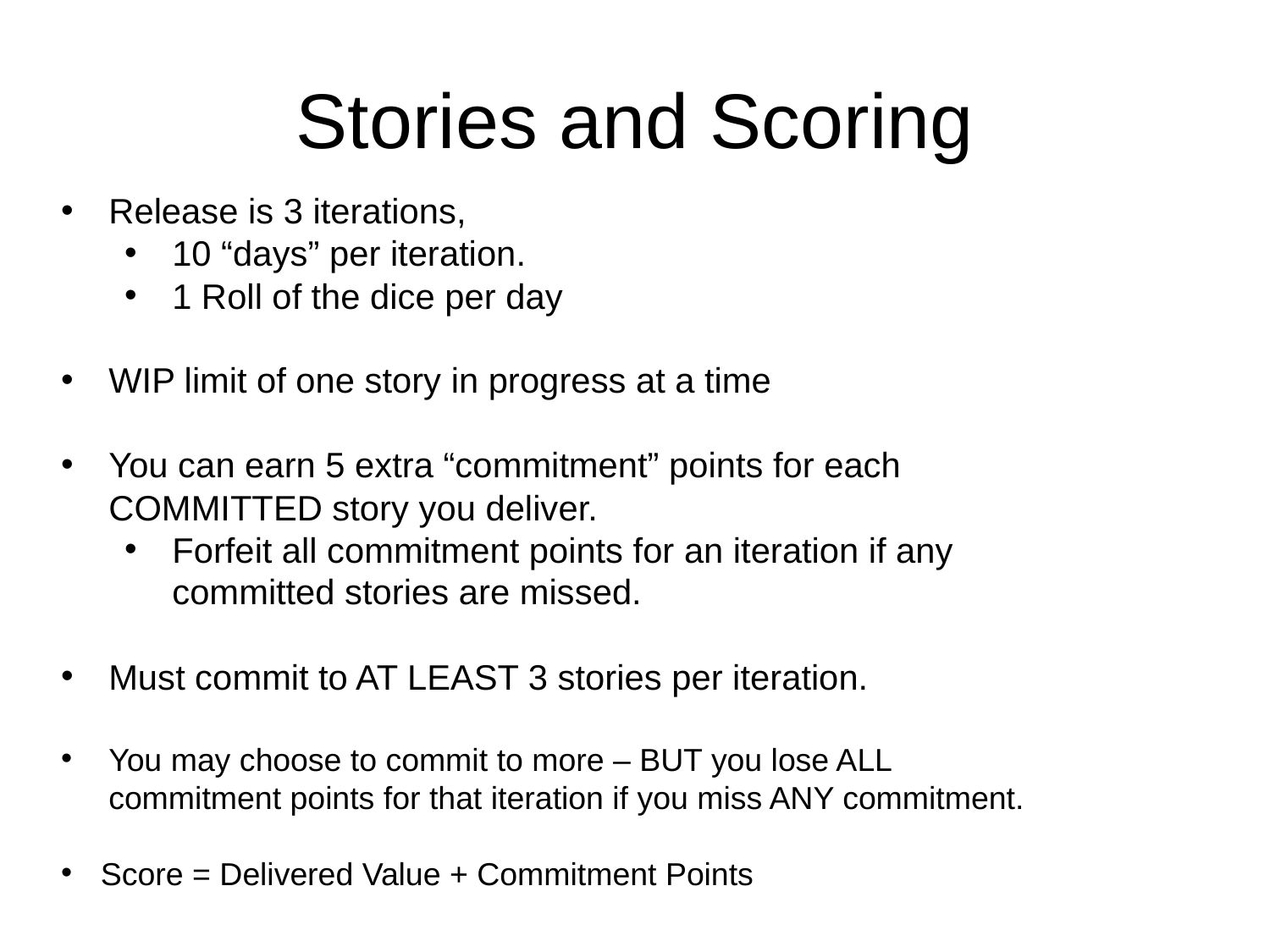

# Stories and Scoring
Release is 3 iterations,
10 “days” per iteration.
1 Roll of the dice per day

WIP limit of one story in progress at a time

You can earn 5 extra “commitment” points for each COMMITTED story you deliver.
Forfeit all commitment points for an iteration if any committed stories are missed.

Must commit to AT LEAST 3 stories per iteration.
You may choose to commit to more – BUT you lose ALL commitment points for that iteration if you miss ANY commitment.

Score = Delivered Value + Commitment Points